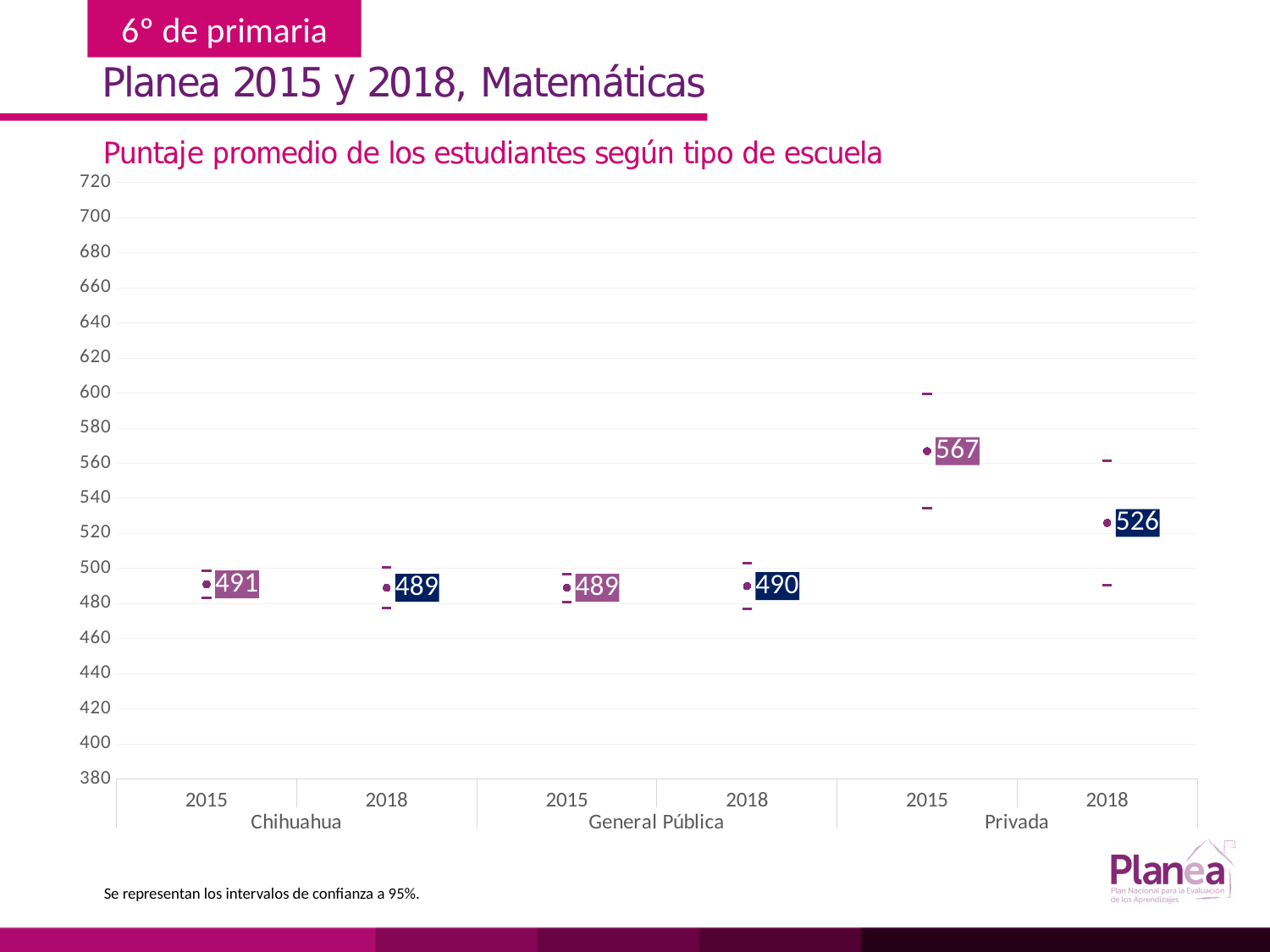

Planea 2015 y 2018, Matemáticas

Puntaje promedio de los estudiantes según tipo de escuela

### Chart

| Category |  |  |  |
|---|---|---|---|
| 2015 | 483.438 | 498.562 | 491.0 |
| 2018 | 477.458 | 500.542 | 489.0 |
| 2015 | 481.04 | 496.96 | 489.0 |
| 2018 | 477.065 | 502.935 | 490.0 |
| 2015 | 534.563 | 599.437 | 567.0 |
| 2018 | 490.379 | 561.621 | 526.0 |
Se representan los intervalos de confianza a 95%.